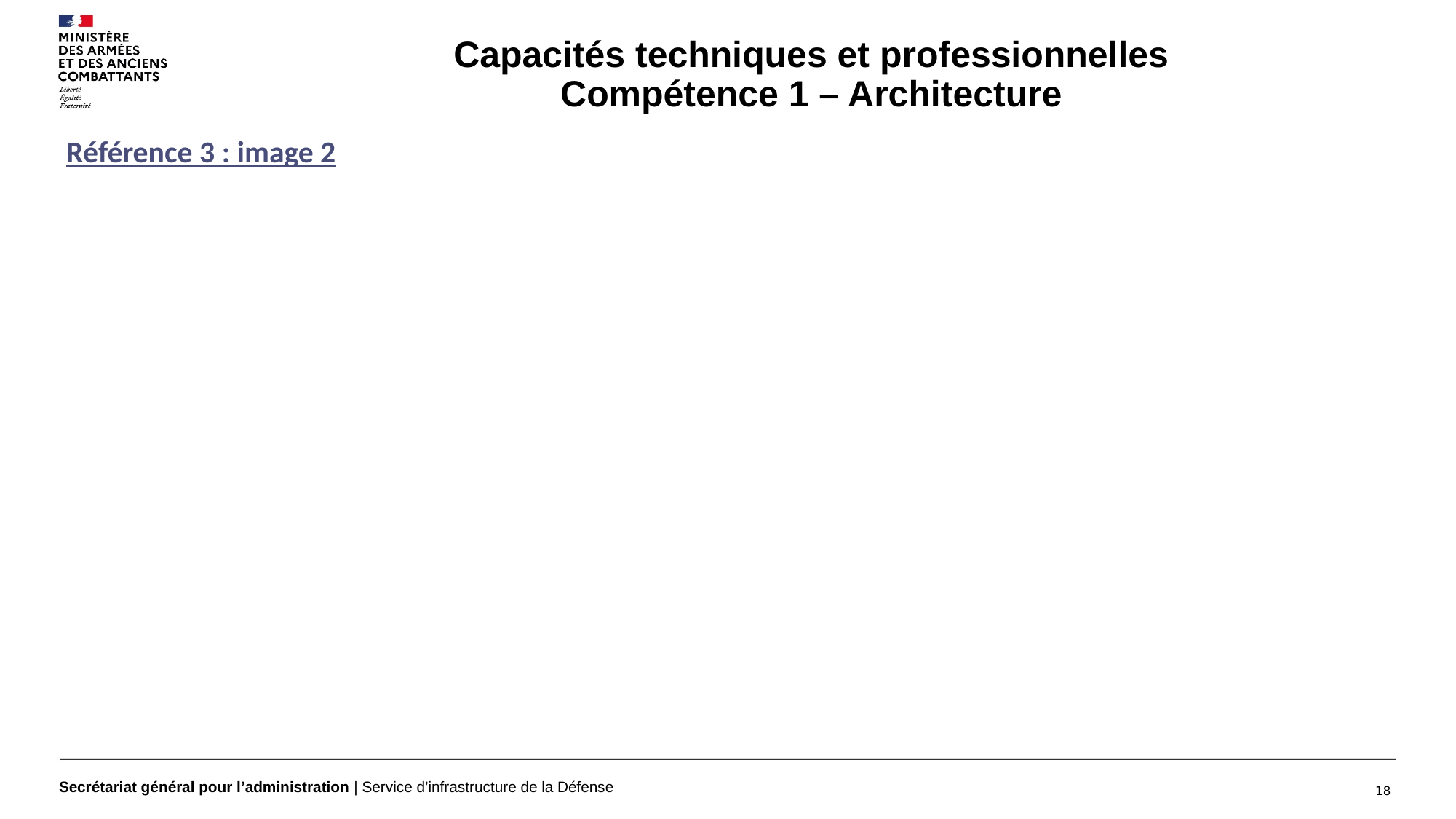

# Capacités techniques et professionnelles Compétence 1 – Architecture
Référence 3 : image 2

18